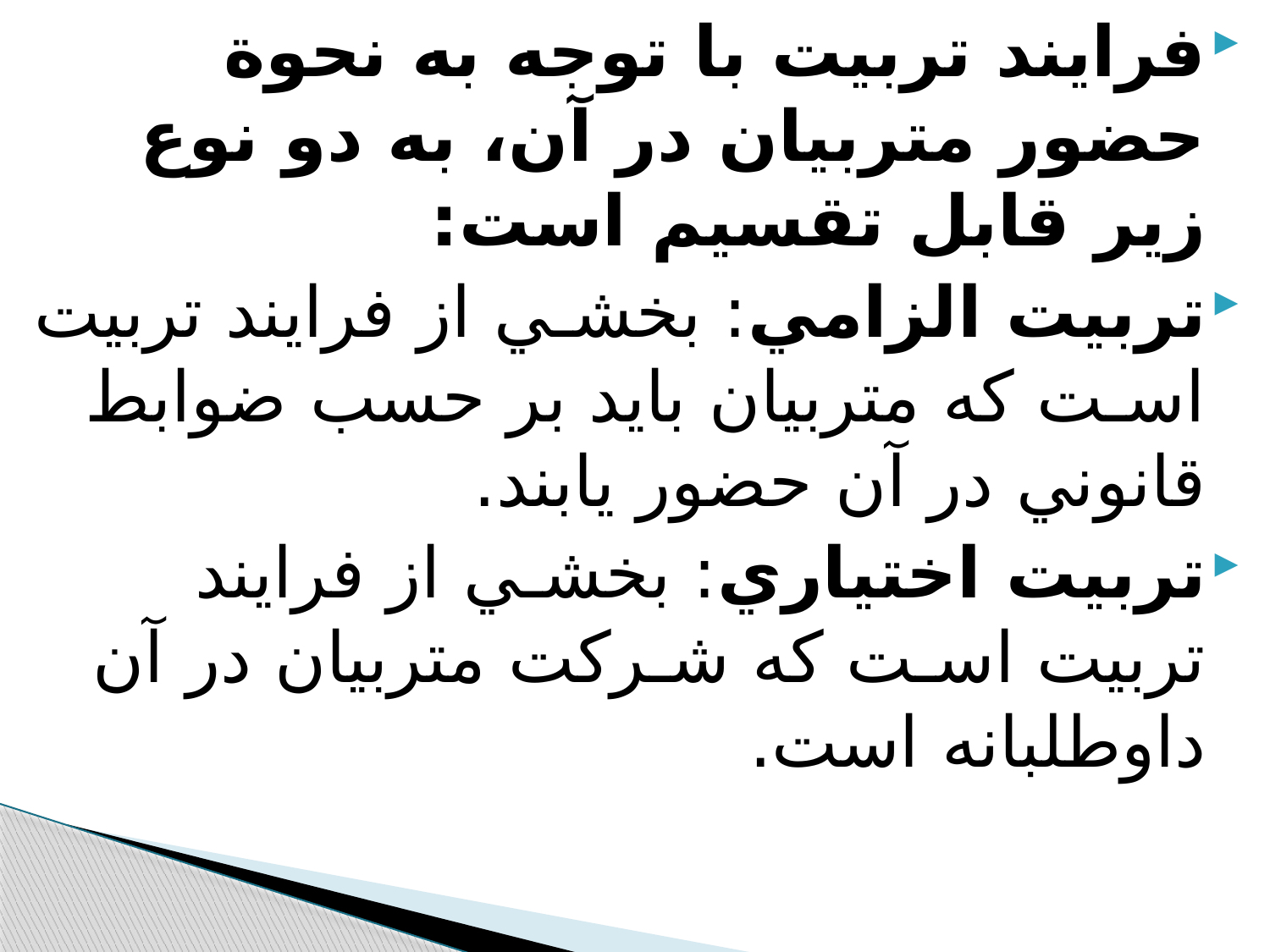

فرايند تربيت با توجه به نحوة حضور متربيان در آن، به دو نوع زير قابل تقسيم است:
تربيت الزامي: بخشـي از فرايند تربيت اسـت که متربيان بايد بر حسب ضوابط قانوني در آن حضور يابند.
تربيت اختياري: بخشـي از فرايند تربيت اسـت که شـرکت متربيان در آن داوطلبانه است.